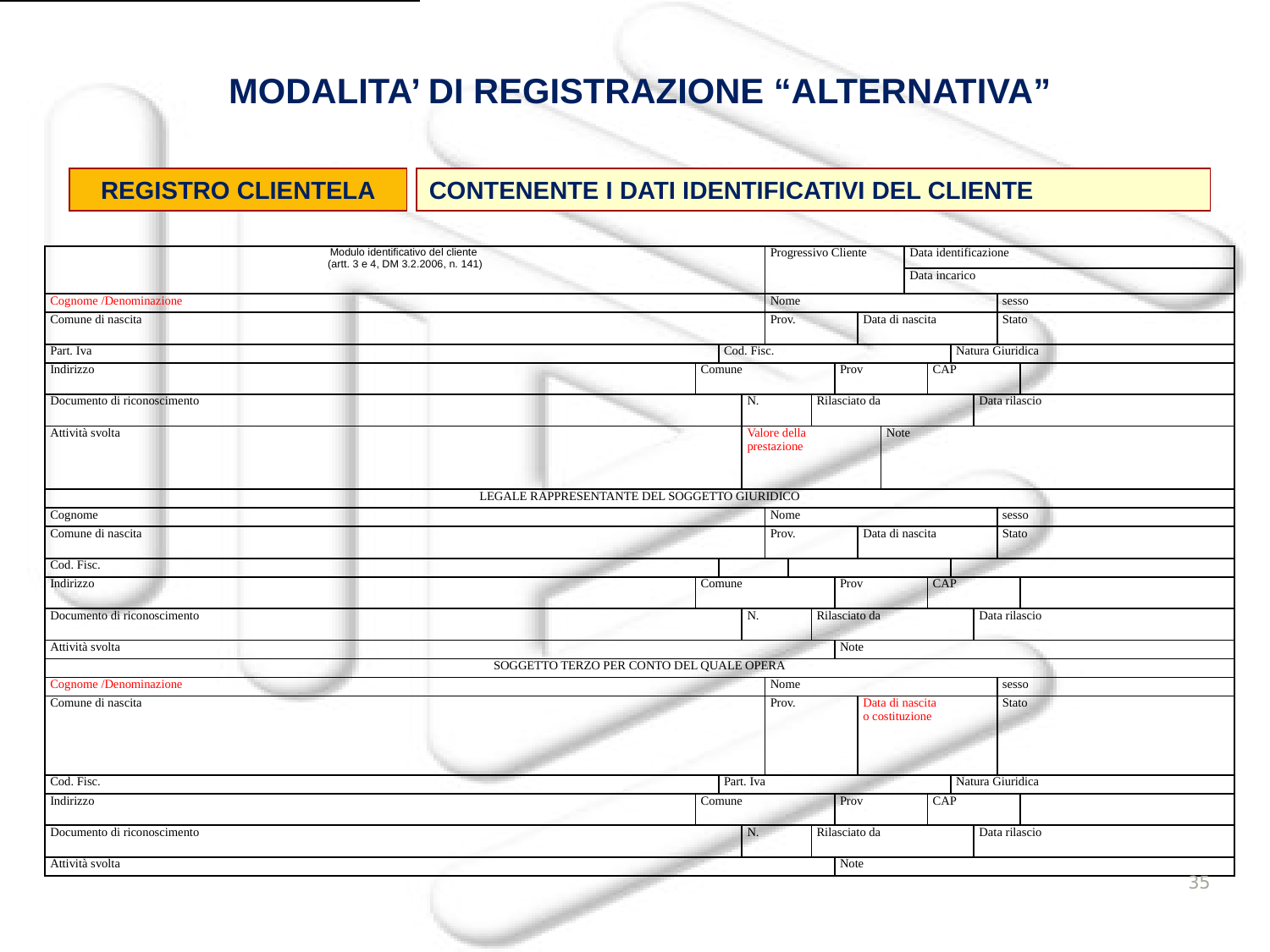

MODALITA’ DI REGISTRAZIONE “ALTERNATIVA”
REGISTRO CLIENTELA
CONTENENTE I DATI IDENTIFICATIVI DEL CLIENTE
| Modulo identificativo del cliente (artt. 3 e 4, DM 3.2.2006, n. 141) |  |  |  | Progressivo Cliente |  |  |  |  |  | Data identificazione |  |  |  |  |  |
| --- | --- | --- | --- | --- | --- | --- | --- | --- | --- | --- | --- | --- | --- | --- | --- |
|  |  |  |  |  |  |  |  |  |  | Data incarico |  |  |  |  |  |
| Cognome /Denominazione |  |  |  | Nome |  |  |  |  |  |  |  |  |  | sesso |  |
| Comune di nascita |  |  |  | Prov. |  |  |  | Data di nascita |  |  |  |  |  | Stato |  |
| Part. Iva |  | Cod. Fisc. |  |  |  |  |  |  |  |  |  | Natura Giuridica |  |  |  |
| Indirizzo | Comune |  |  |  |  |  | Prov |  |  |  | CAP |  |  |  |  |
| Documento di riconoscimento |  |  | N. |  |  | Rilasciato da |  |  |  |  |  |  | Data rilascio |  |  |
| Attività svolta |  |  | Valore della prestazione |  |  |  |  |  | Note |  |  |  |  |  |  |
| LEGALE RAPPRESENTANTE DEL SOGGETTO GIURIDICO |  |  |  |  |  |  |  |  |  |  |  |  |  |  |  |
| Cognome |  |  |  | Nome |  |  |  |  |  |  |  |  |  | sesso |  |
| Comune di nascita |  |  |  | Prov. |  |  |  | Data di nascita |  |  |  |  |  | Stato |  |
| Cod. Fisc. |  |  |  |  |  |  |  |  |  |  |  |  |  |  |  |
| Indirizzo | Comune |  |  |  |  |  | Prov |  |  |  | CAP |  |  |  |  |
| Documento di riconoscimento |  |  | N. |  |  | Rilasciato da |  |  |  |  |  |  | Data rilascio |  |  |
| Attività svolta |  |  |  |  |  |  | Note |  |  |  |  |  |  |  |  |
| SOGGETTO TERZO PER CONTO DEL QUALE OPERA |  |  |  |  |  |  |  |  |  |  |  |  |  |  |  |
| Cognome /Denominazione |  |  |  | Nome |  |  |  |  |  |  |  |  |  | sesso |  |
| Comune di nascita |  |  |  | Prov. |  |  |  | Data di nascita o costituzione |  |  |  |  |  | Stato |  |
| Cod. Fisc. |  | Part. Iva |  |  |  |  |  |  |  |  |  | Natura Giuridica |  |  |  |
| Indirizzo | Comune |  |  |  |  |  | Prov |  |  |  | CAP |  |  |  |  |
| Documento di riconoscimento |  |  | N. |  |  | Rilasciato da |  |  |  |  |  |  | Data rilascio |  |  |
| Attività svolta |  |  |  |  |  |  | Note |  |  |  |  |  |  |  |  |
35